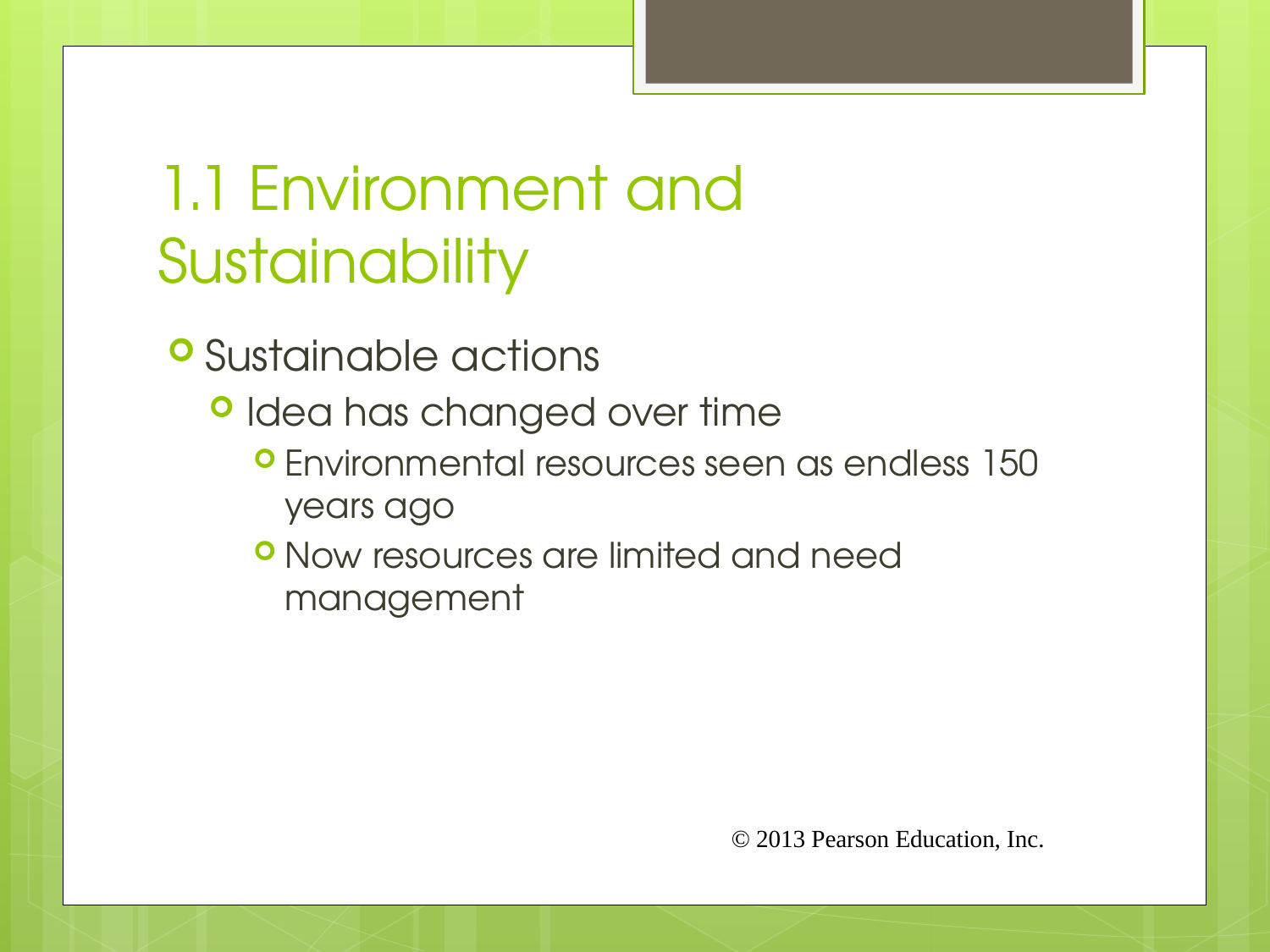

# 1.1 Environment and Sustainability
Sustainable actions
Idea has changed over time
Environmental resources seen as endless 150 years ago
Now resources are limited and need management
© 2013 Pearson Education, Inc.